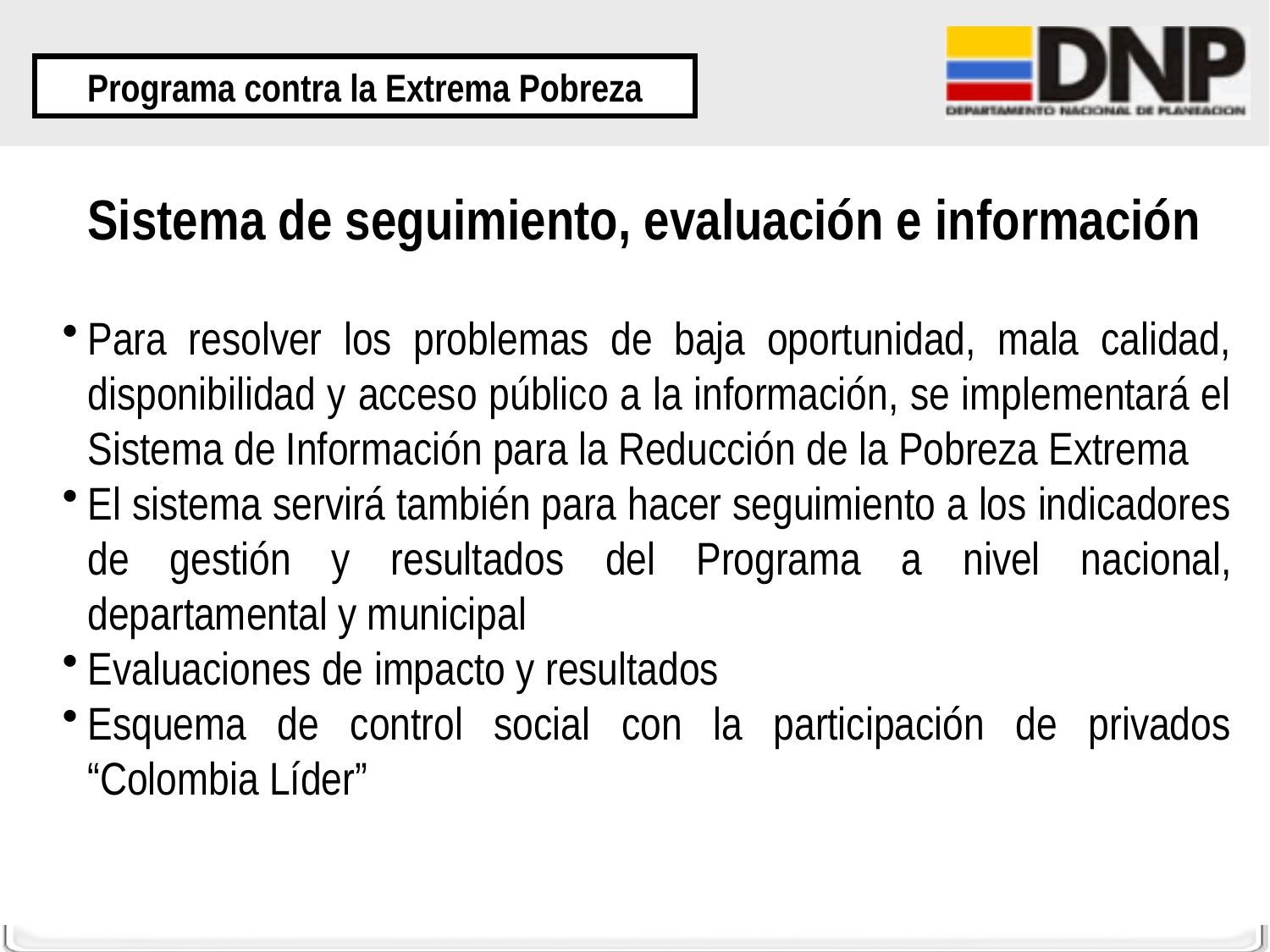

Programa contra la Extrema Pobreza
Sistema de seguimiento, evaluación e información

Para resolver los problemas de baja oportunidad, mala calidad, disponibilidad y acceso público a la información, se implementará el Sistema de Información para la Reducción de la Pobreza Extrema
El sistema servirá también para hacer seguimiento a los indicadores de gestión y resultados del Programa a nivel nacional, departamental y municipal
Evaluaciones de impacto y resultados
Esquema de control social con la participación de privados “Colombia Líder”